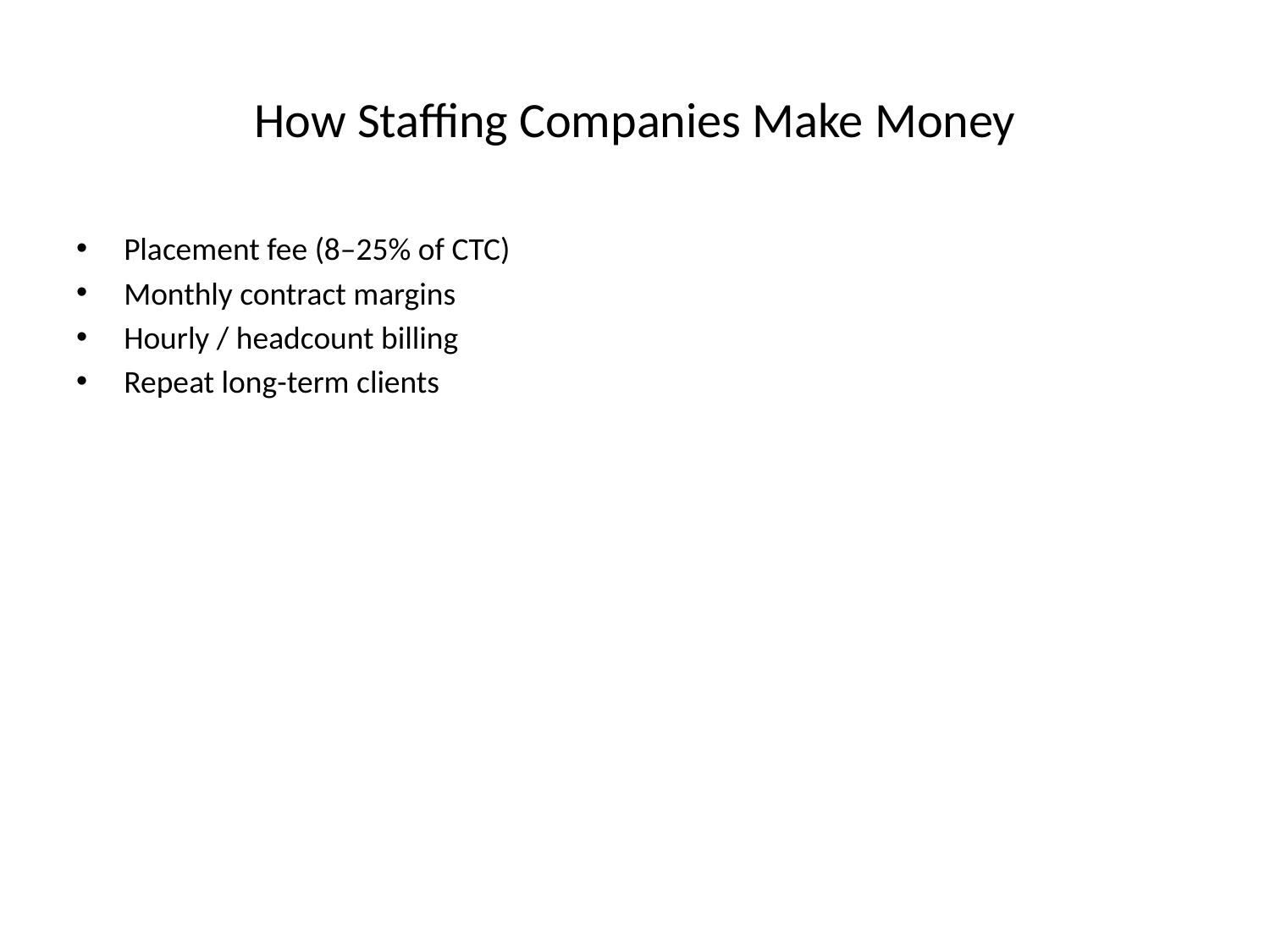

# How Staffing Companies Make Money
Placement fee (8–25% of CTC)
Monthly contract margins
Hourly / headcount billing
Repeat long-term clients